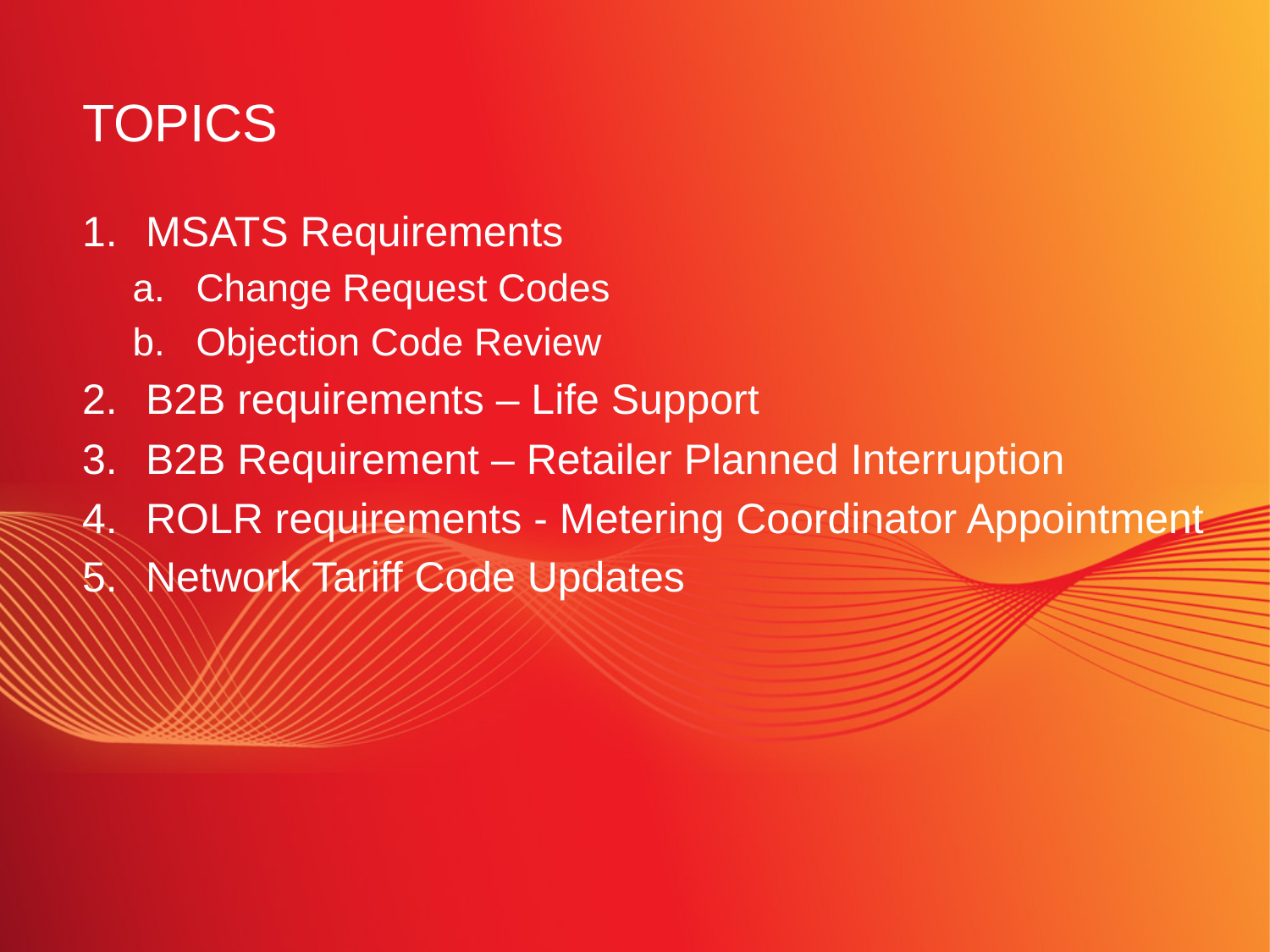

# Topics
MSATS Requirements
Change Request Codes
Objection Code Review
B2B requirements – Life Support
B2B Requirement – Retailer Planned Interruption
ROLR requirements - Metering Coordinator Appointment
Network Tariff Code Updates